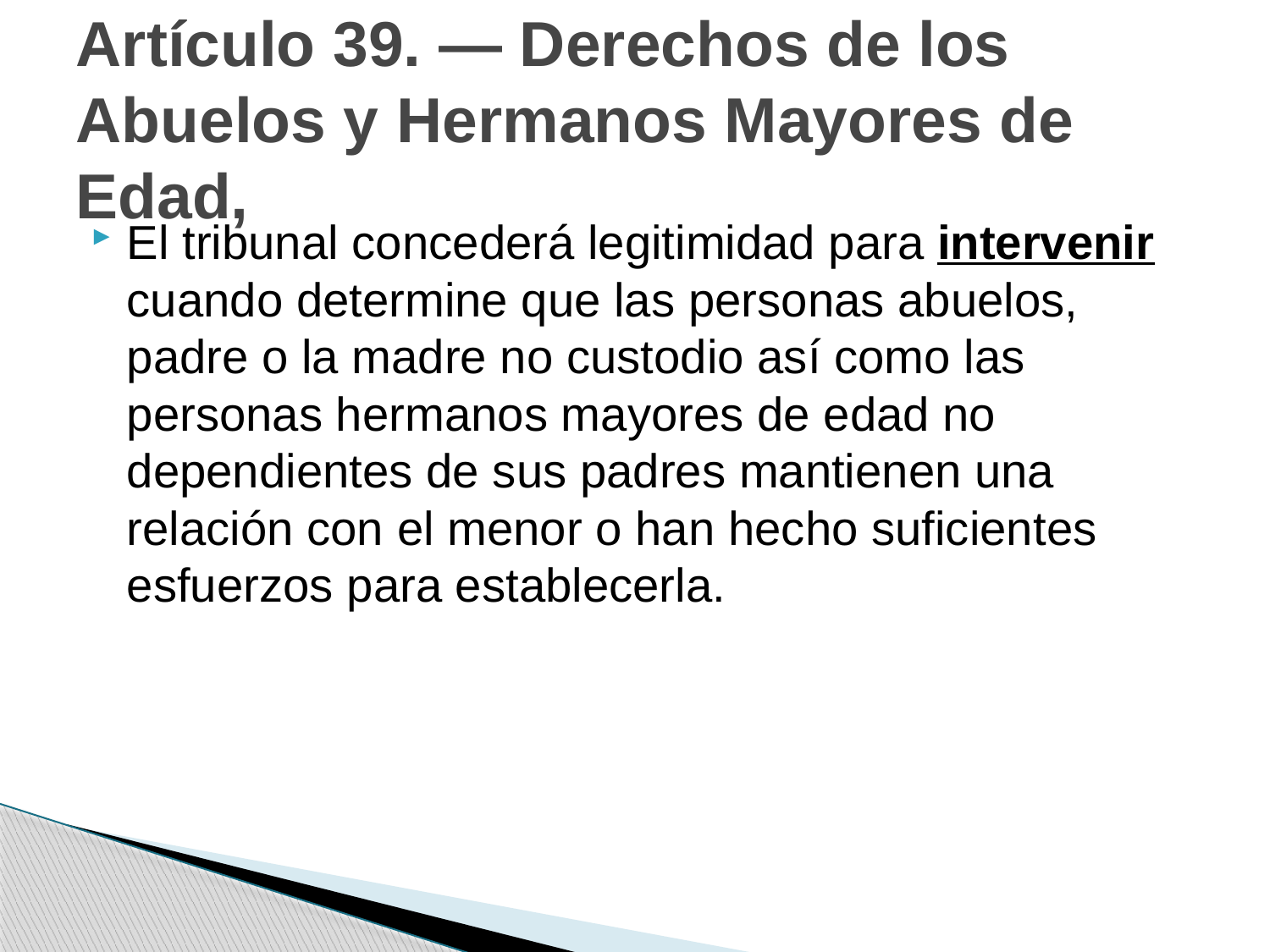

# Artículo 39. — Derechos de los Abuelos y Hermanos Mayores de Edad,
El tribunal concederá legitimidad para intervenir cuando determine que las personas abuelos, padre o la madre no custodio así como las personas hermanos mayores de edad no dependientes de sus padres mantienen una relación con el menor o han hecho suficientes esfuerzos para establecerla.